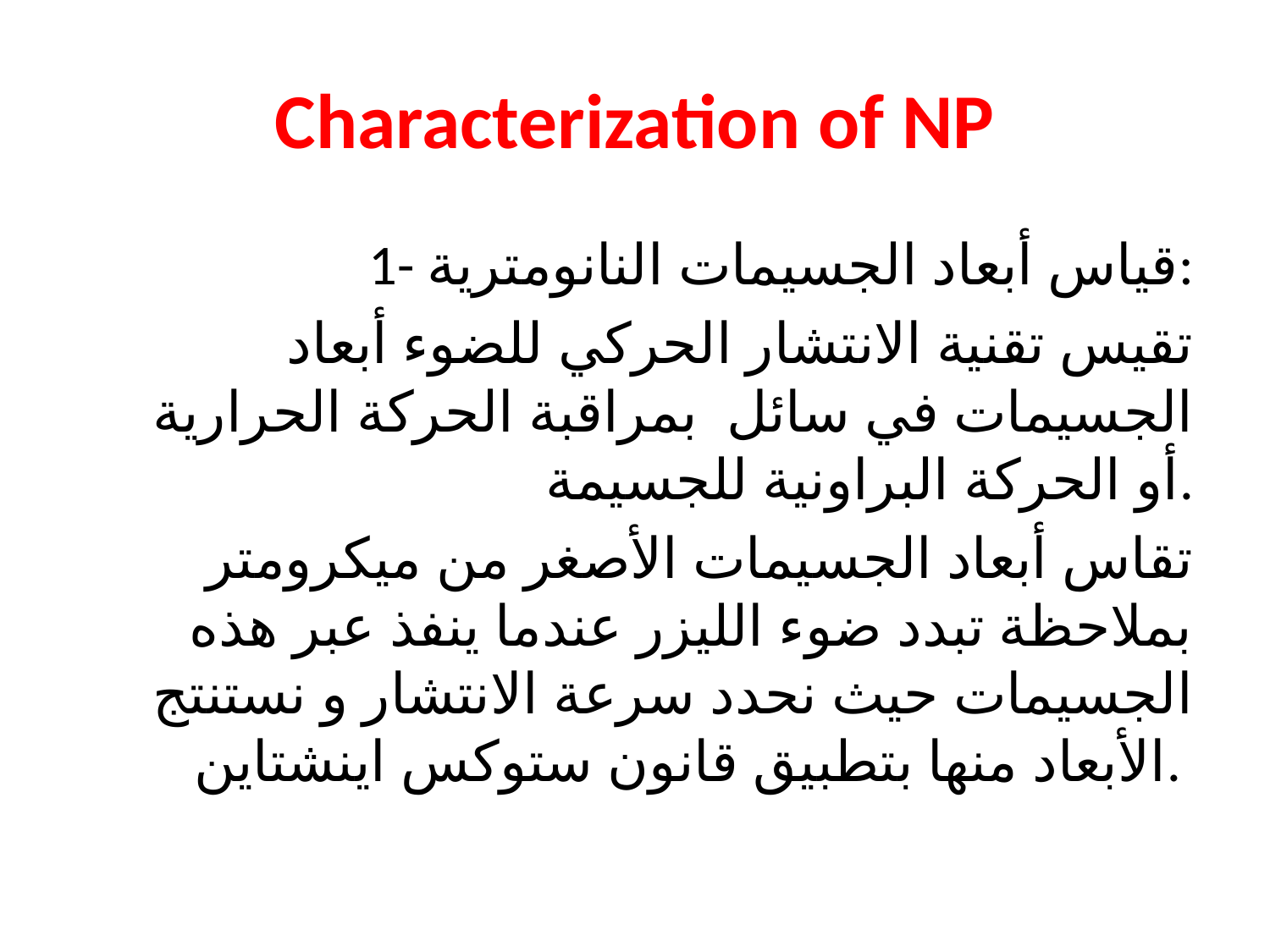

# Characterization of NP
1- قياس أبعاد الجسيمات النانومترية:
تقيس تقنية الانتشار الحركي للضوء أبعاد الجسيمات في سائل  بمراقبة الحركة الحرارية أو الحركة البراونية للجسيمة.
تقاس أبعاد الجسيمات الأصغر من ميكرومتر بملاحظة تبدد ضوء الليزر عندما ينفذ عبر هذه الجسيمات حيث نحدد سرعة الانتشار و نستنتج الأبعاد منها بتطبيق قانون ستوكس اينشتاين.